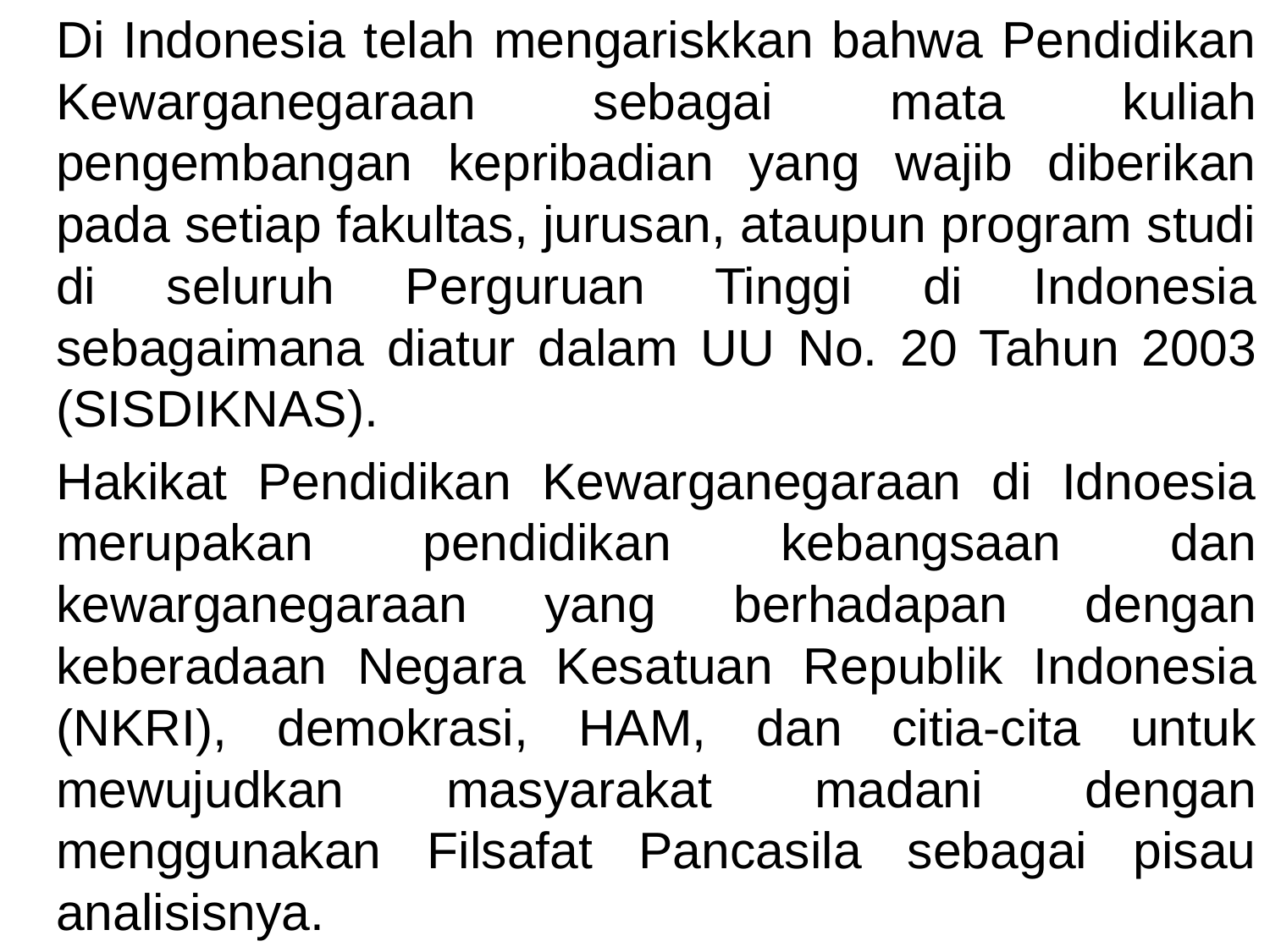

Di Indonesia telah mengariskkan bahwa Pendidikan Kewarganegaraan sebagai mata kuliah pengembangan kepribadian yang wajib diberikan pada setiap fakultas, jurusan, ataupun program studi di seluruh Perguruan Tinggi di Indonesia sebagaimana diatur dalam UU No. 20 Tahun 2003 (SISDIKNAS).
	Hakikat Pendidikan Kewarganegaraan di Idnoesia merupakan pendidikan kebangsaan dan kewarganegaraan yang berhadapan dengan keberadaan Negara Kesatuan Republik Indonesia (NKRI), demokrasi, HAM, dan citia-cita untuk mewujudkan masyarakat madani dengan menggunakan Filsafat Pancasila sebagai pisau analisisnya.